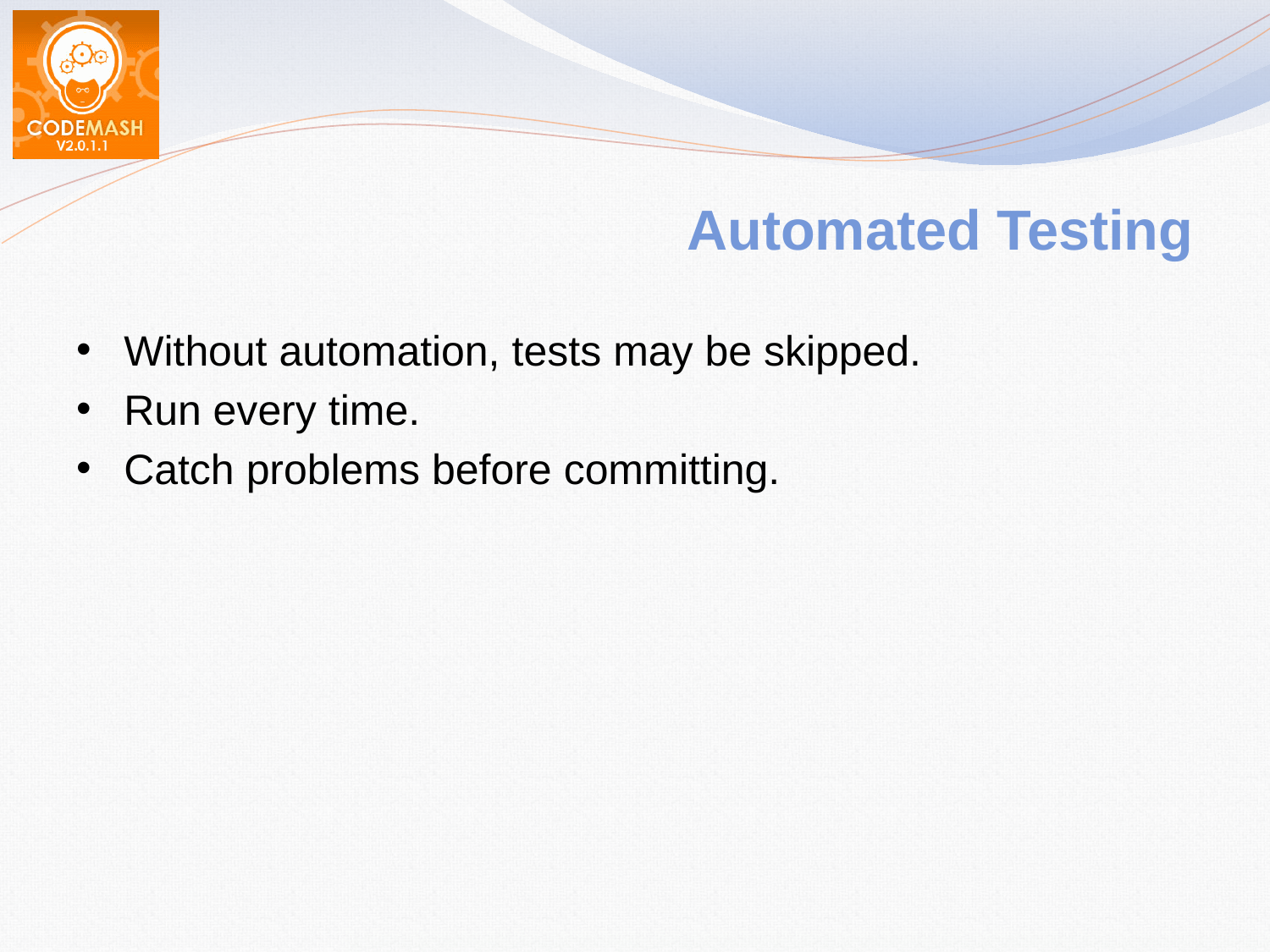

# Automated Testing
Without automation, tests may be skipped.
Run every time.
Catch problems before committing.